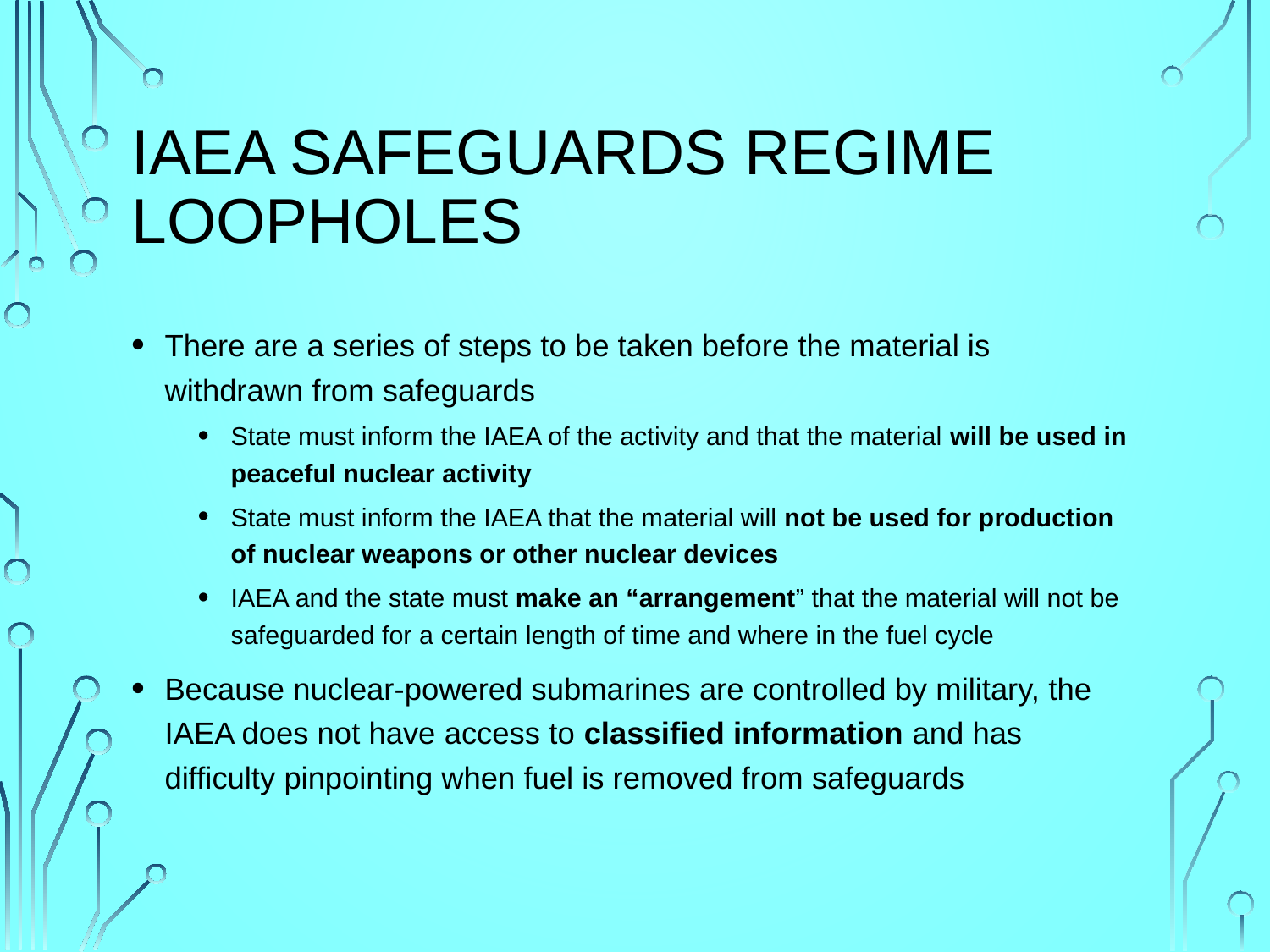

# IAEA Safeguards regime loopholes
There are a series of steps to be taken before the material is withdrawn from safeguards
State must inform the IAEA of the activity and that the material will be used in peaceful nuclear activity
State must inform the IAEA that the material will not be used for production of nuclear weapons or other nuclear devices
IAEA and the state must make an “arrangement” that the material will not be safeguarded for a certain length of time and where in the fuel cycle
Because nuclear-powered submarines are controlled by military, the IAEA does not have access to classified information and has difficulty pinpointing when fuel is removed from safeguards